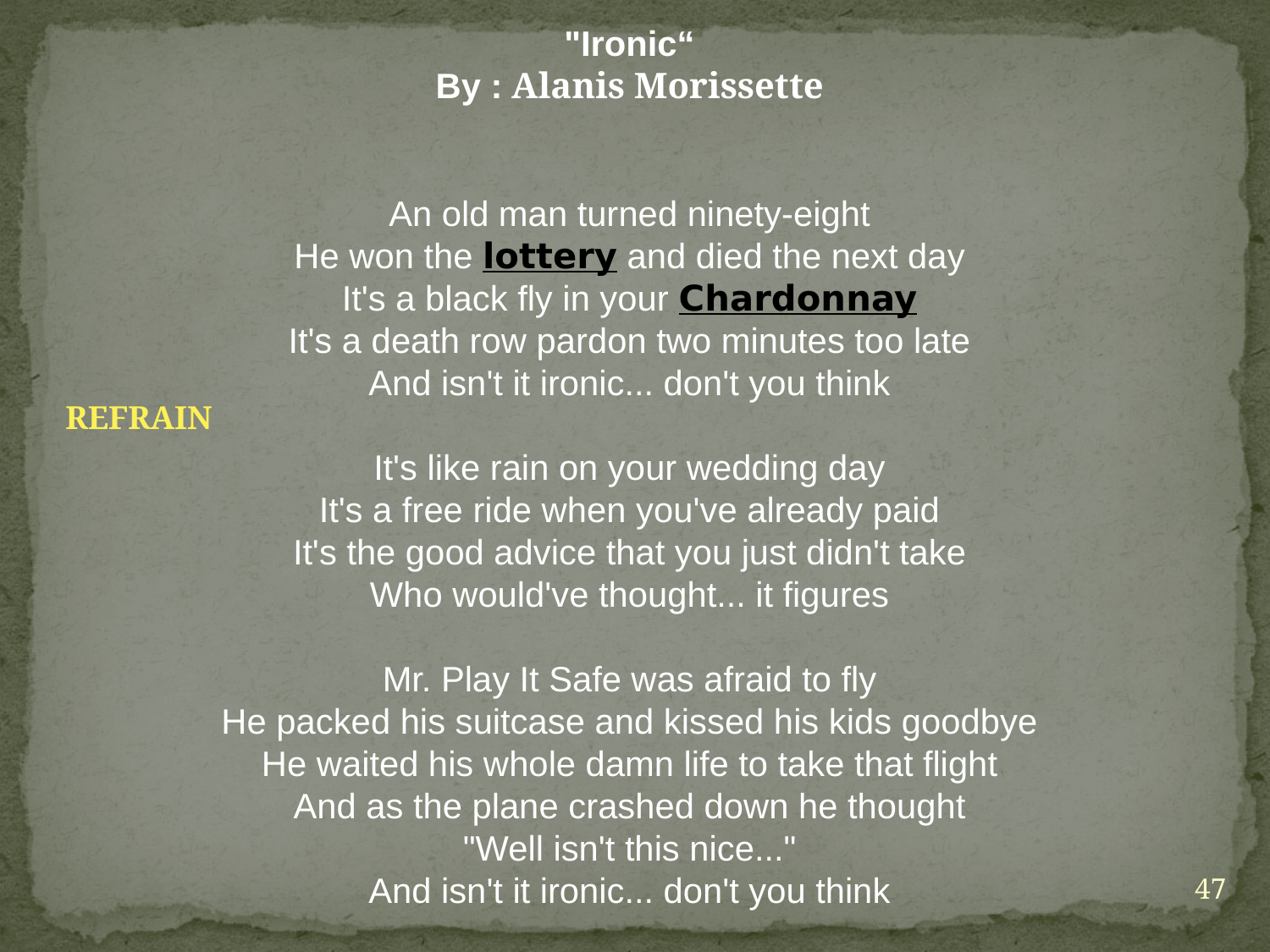

"Ironic“
By : Alanis Morissette
An old man turned ninety-eight
He won the lottery and died the next day
It's a black fly in your Chardonnay
It's a death row pardon two minutes too late
And isn't it ironic... don't you think
It's like rain on your wedding day
It's a free ride when you've already paid
It's the good advice that you just didn't take
Who would've thought... it figures
Mr. Play It Safe was afraid to fly
He packed his suitcase and kissed his kids goodbye
He waited his whole damn life to take that flight
And as the plane crashed down he thought
"Well isn't this nice..."
And isn't it ironic... don't you think
REFRAIN
47